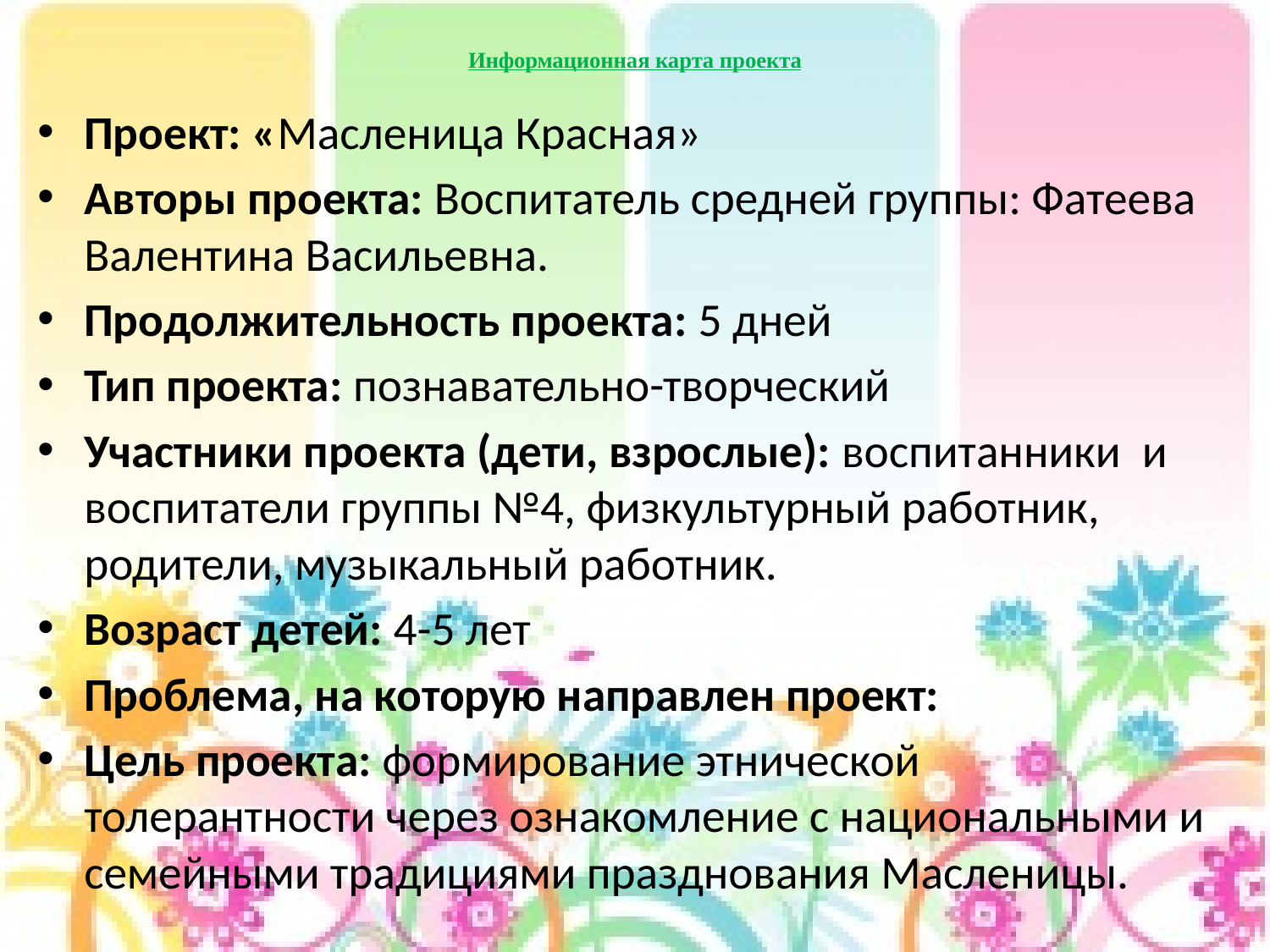

# Информационная карта проекта
Проект: «Масленица Красная»
Авторы проекта: Воспитатель средней группы: Фатеева Валентина Васильевна.
Продолжительность проекта: 5 дней
Тип проекта: познавательно-творческий
Участники проекта (дети, взрослые): воспитанники  и воспитатели группы №4, физкультурный работник, родители, музыкальный работник.
Возраст детей: 4-5 лет
Проблема, на которую направлен проект:
Цель проекта: формирование этнической толерантности через ознакомление с национальными и семейными традициями празднования Масленицы.